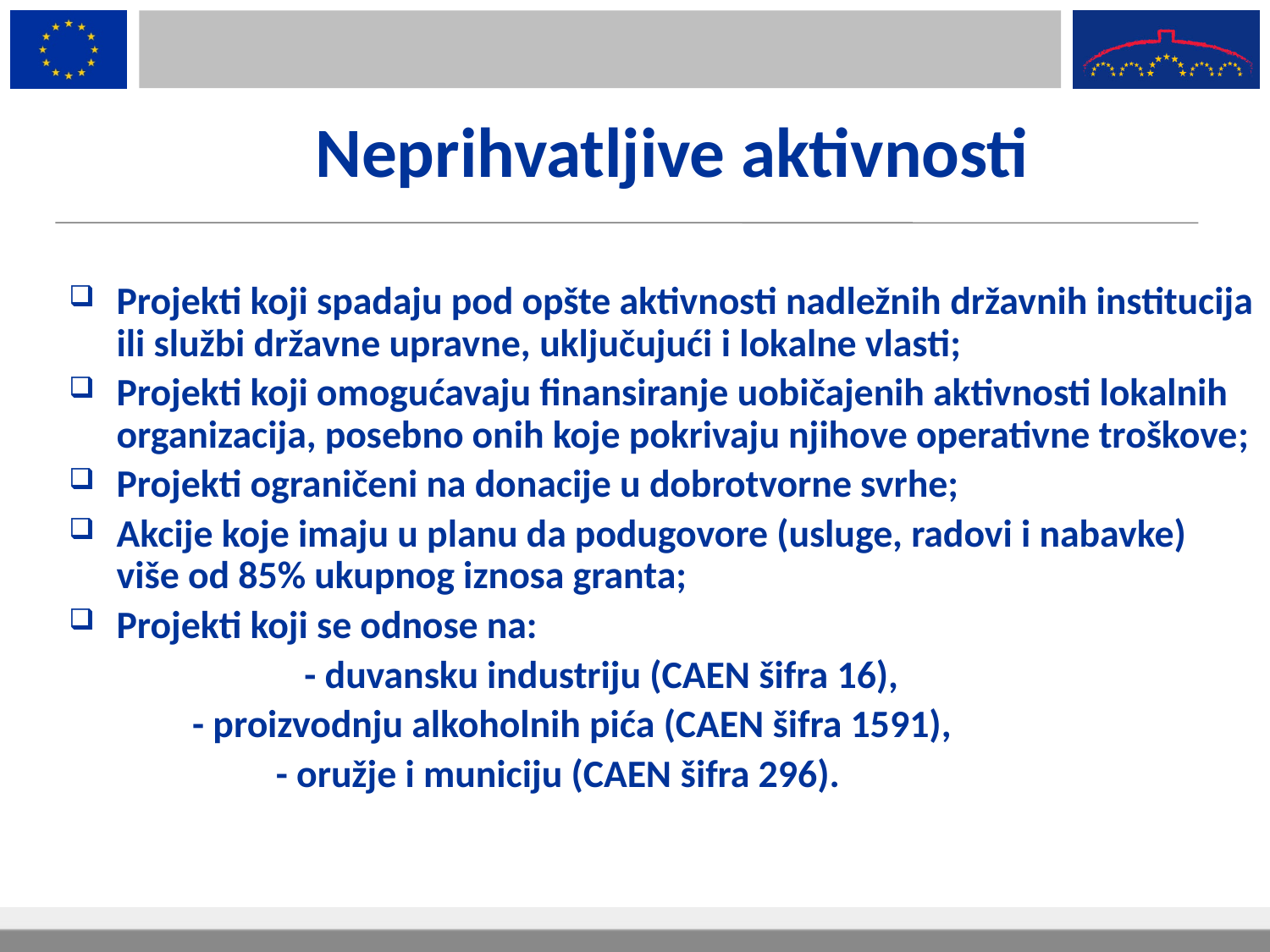

# Neprihvatljive aktivnosti
Projekti koji spadaju pod opšte aktivnosti nadležnih državnih institucija ili službi državne upravne, uključujući i lokalne vlasti;
Projekti koji omogućavaju finansiranje uobičajenih aktivnosti lokalnih organizacija, posebno onih koje pokrivaju njihove operativne troškove;
Projekti ograničeni na donacije u dobrotvorne svrhe;
Akcije koje imaju u planu da podugovore (usluge, radovi i nabavke) više od 85% ukupnog iznosa granta;
Projekti koji se odnose na:
		       - duvansku industriju (CAEN šifra 16),
	     - proizvodnju alkoholnih pića (CAEN šifra 1591),
		- oružje i municiju (CAEN šifra 296).